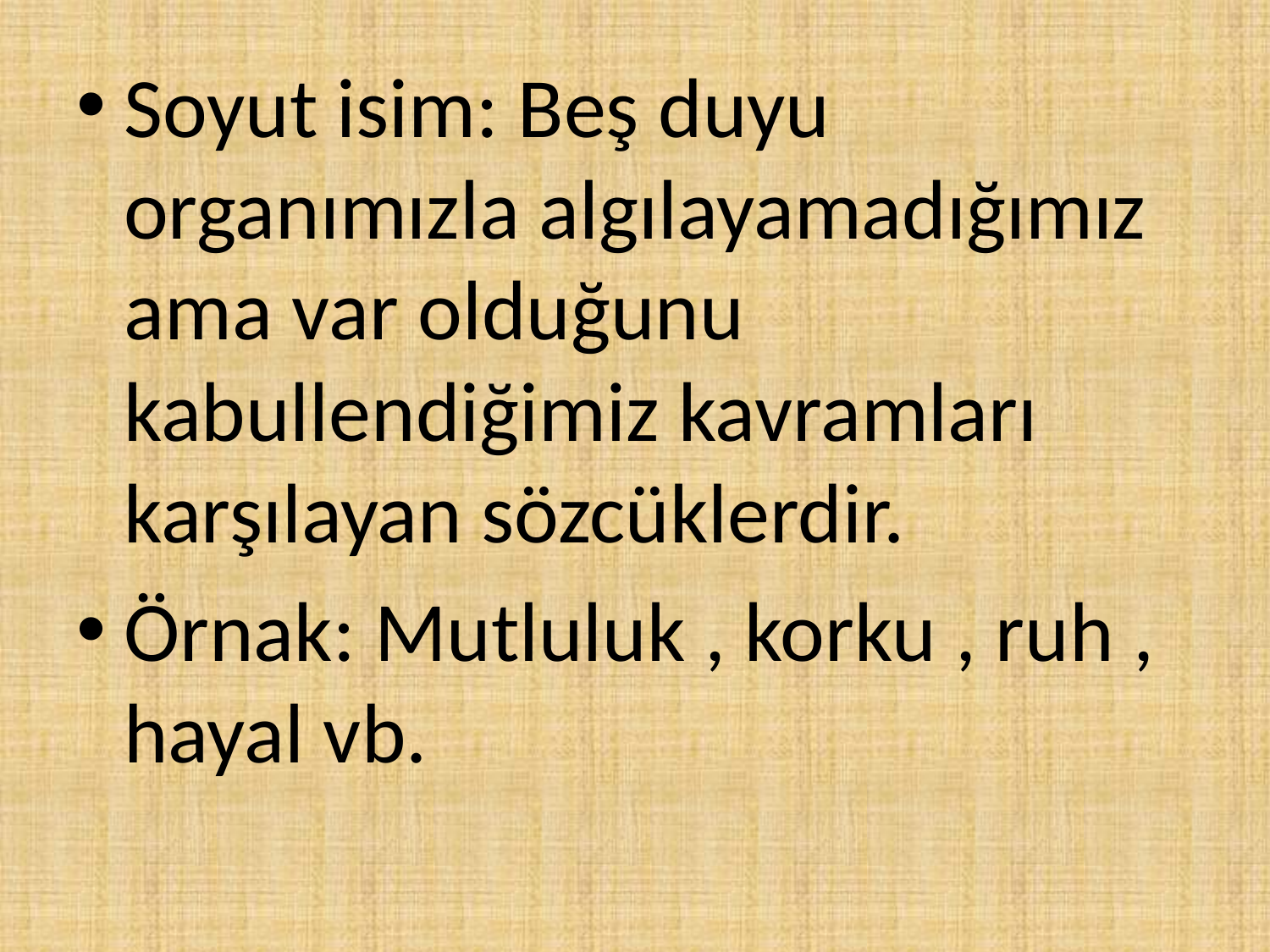

Soyut isim: Beş duyu organımızla algılayamadığımız ama var olduğunu kabullendiğimiz kavramları karşılayan sözcüklerdir.
Örnak: Mutluluk , korku , ruh , hayal vb.